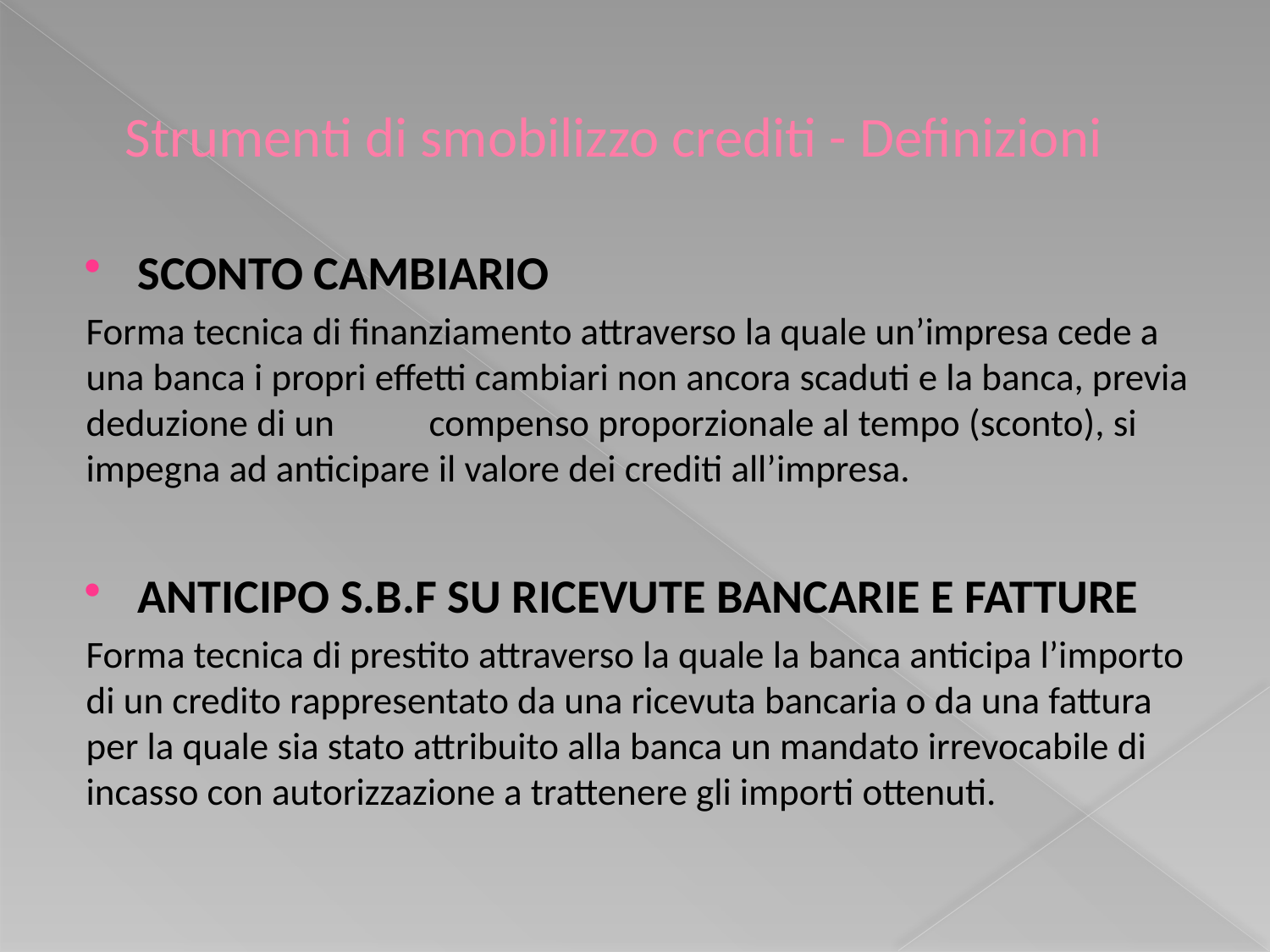

# Strumenti di smobilizzo crediti - Definizioni
SCONTO CAMBIARIO
Forma tecnica di finanziamento attraverso la quale un’impresa cede a una banca i propri effetti cambiari non ancora scaduti e la banca, previa deduzione di un 	compenso proporzionale al tempo (sconto), si impegna ad anticipare il valore dei crediti all’impresa.

ANTICIPO S.B.F SU RICEVUTE BANCARIE E FATTURE
Forma tecnica di prestito attraverso la quale la banca anticipa l’importo di un credito rappresentato da una ricevuta bancaria o da una fattura per la quale sia stato attribuito alla banca un mandato irrevocabile di incasso con autorizzazione a trattenere gli importi ottenuti.